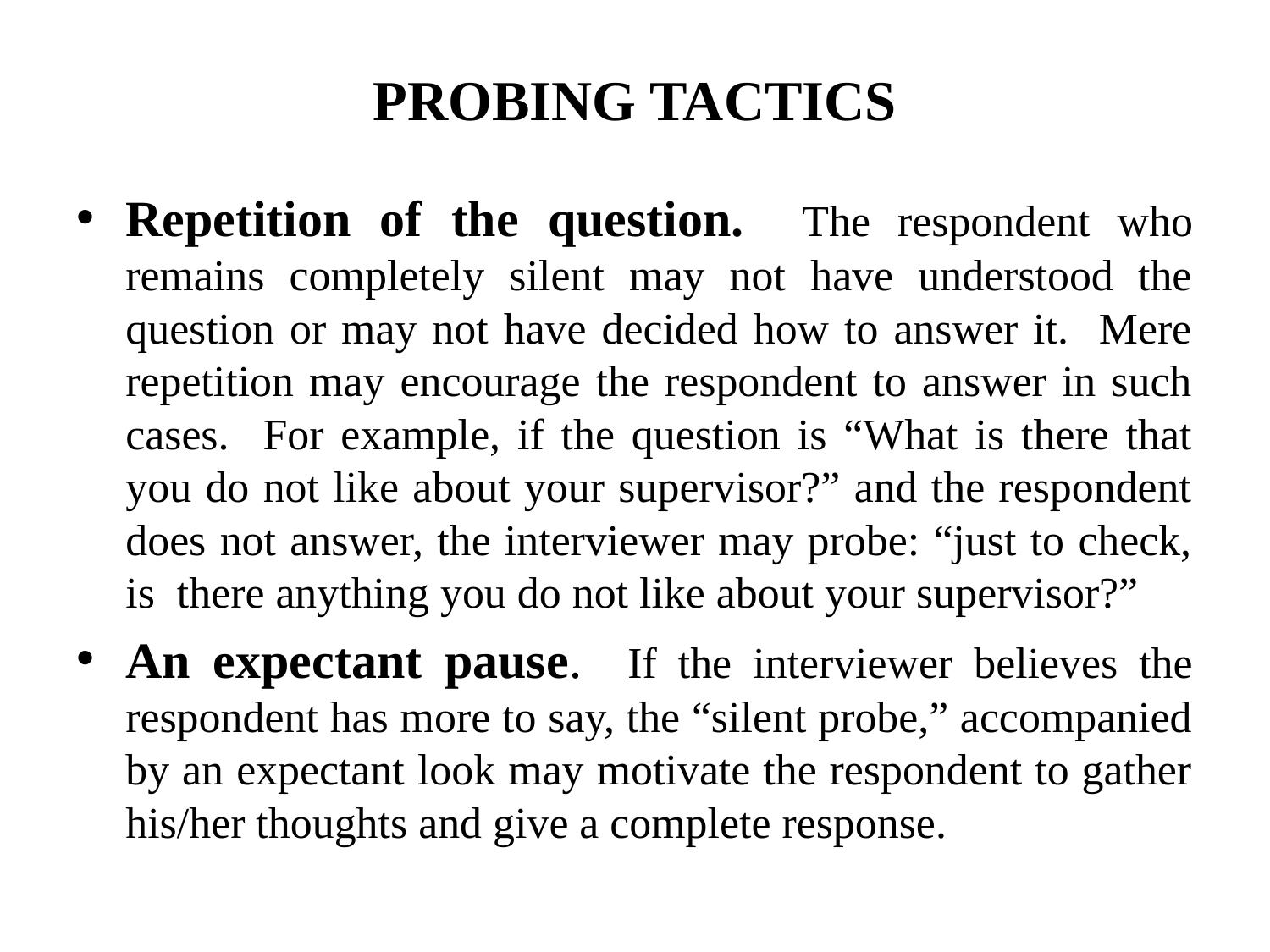

# PROBING TACTICS
Repetition of the question.  The respondent who remains completely silent may not have understood the question or may not have decided how to answer it.  Mere repetition may encourage the respondent to answer in such cases.  For example, if the question is “What is there that you do not like about your supervisor?” and the respondent does not answer, the interviewer may probe: “just to check, is  there anything you do not like about your supervisor?”
An expectant pause.  If the interviewer believes the respondent has more to say, the “silent probe,” accompanied by an expectant look may motivate the respondent to gather his/her thoughts and give a complete response.